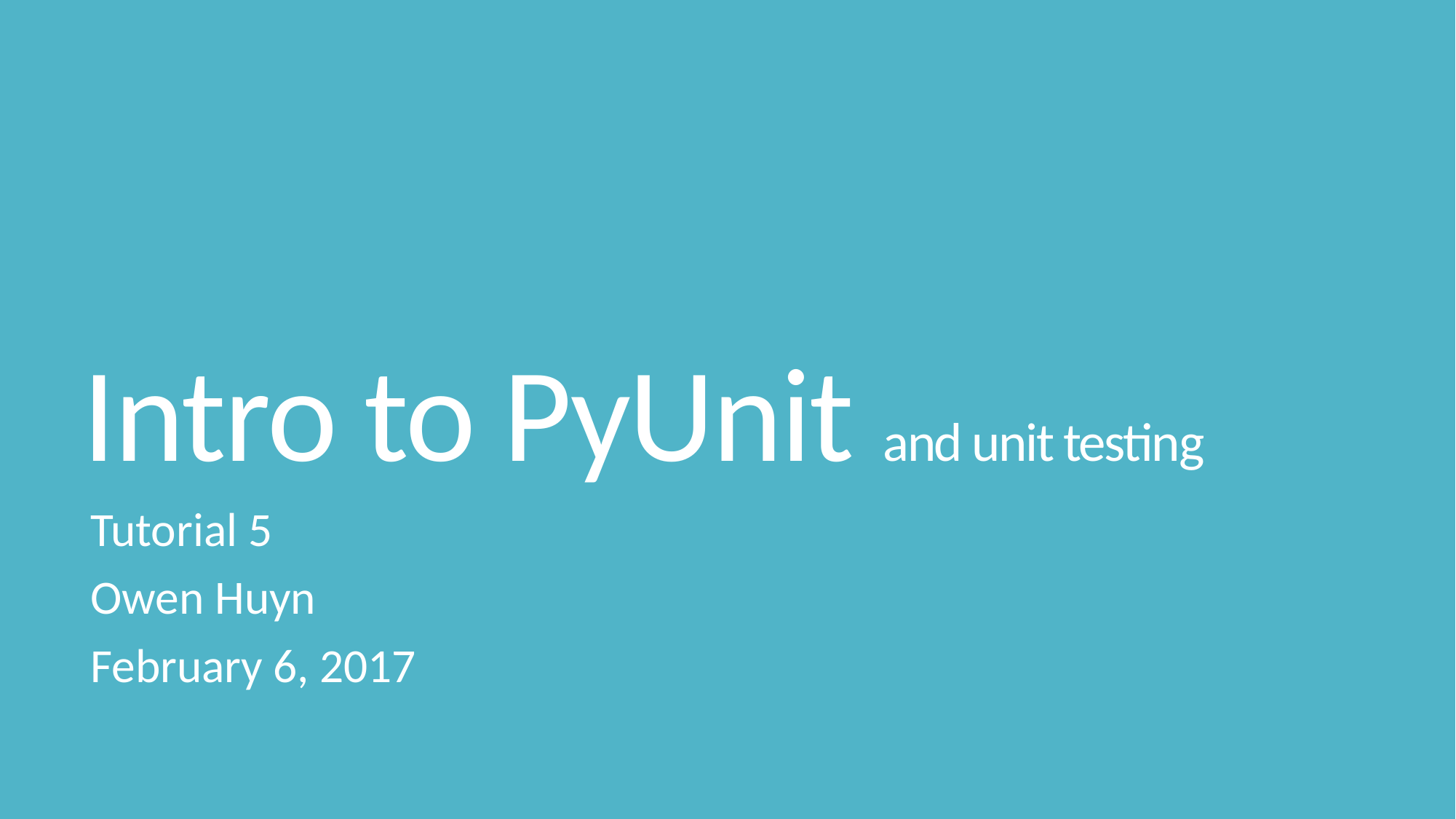

# Intro to PyUnit and unit testing
Tutorial 5
Owen Huyn
February 6, 2017